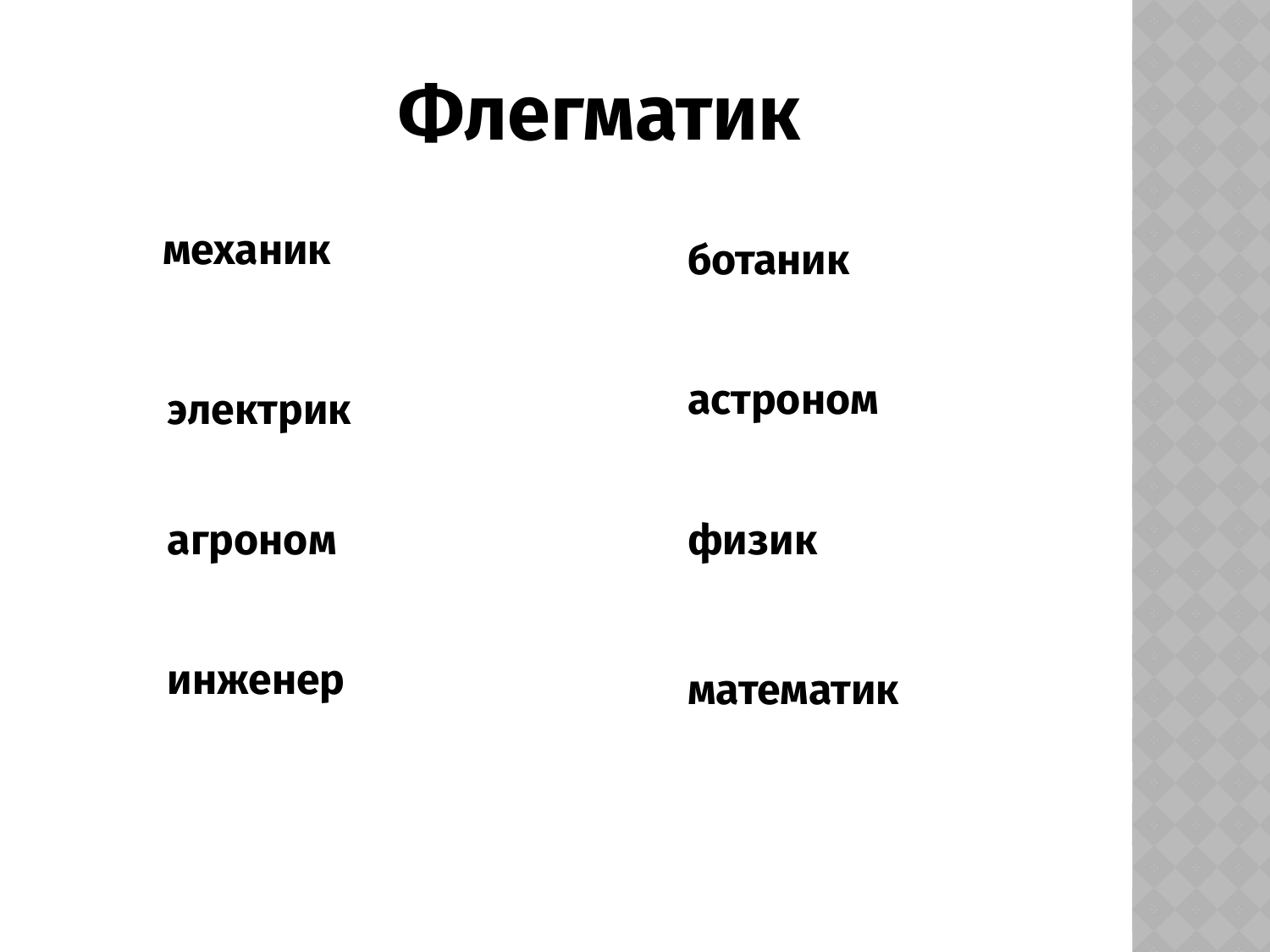

Флегматик
механик
ботаник
астроном
электрик
агроном
физик
инженер
математик